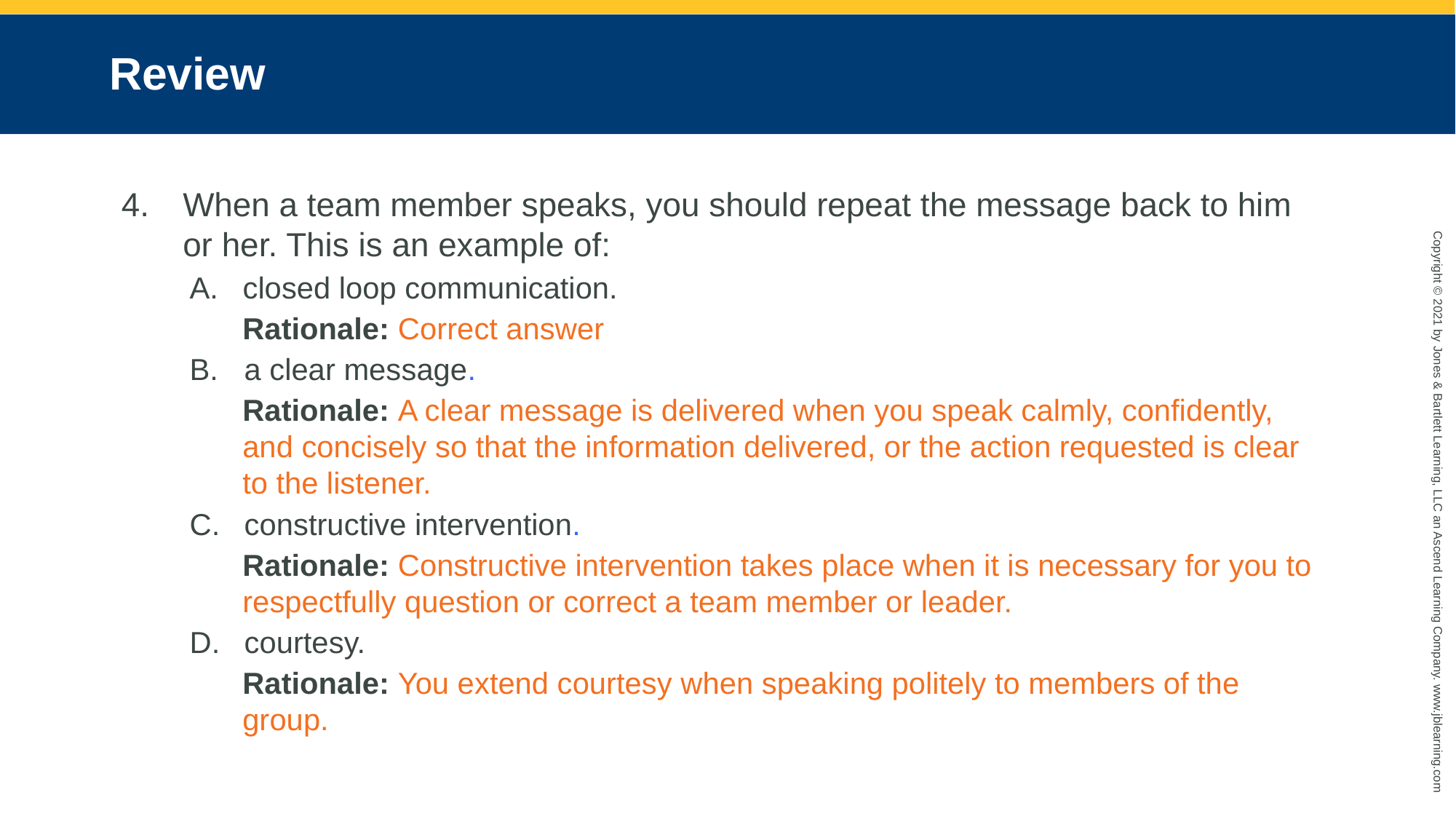

# Review
When a team member speaks, you should repeat the message back to him or her. This is an example of:
closed loop communication.
Rationale: Correct answer
a clear message.
Rationale: A clear message is delivered when you speak calmly, confidently, and concisely so that the information delivered, or the action requested is clear to the listener.
constructive intervention.
Rationale: Constructive intervention takes place when it is necessary for you to respectfully question or correct a team member or leader.
courtesy.
Rationale: You extend courtesy when speaking politely to members of the group.